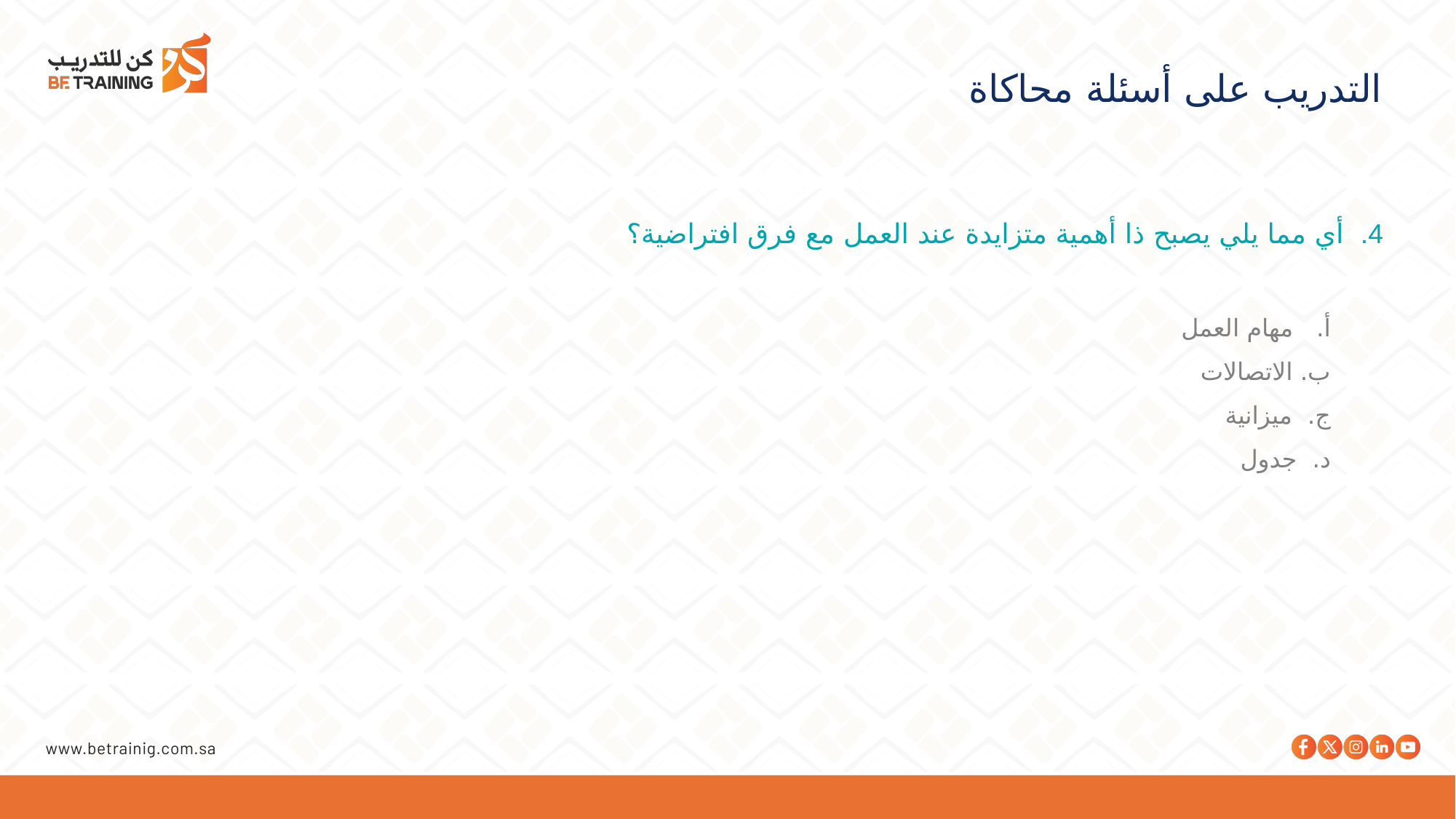

التدريب على أسئلة محاكاة
أي مما يلي يصبح ذا أهمية متزايدة عند العمل مع فرق افتراضية؟

أ.   مهام العمل
ب. الاتصالات
ج.  ميزانية
د.  جدول